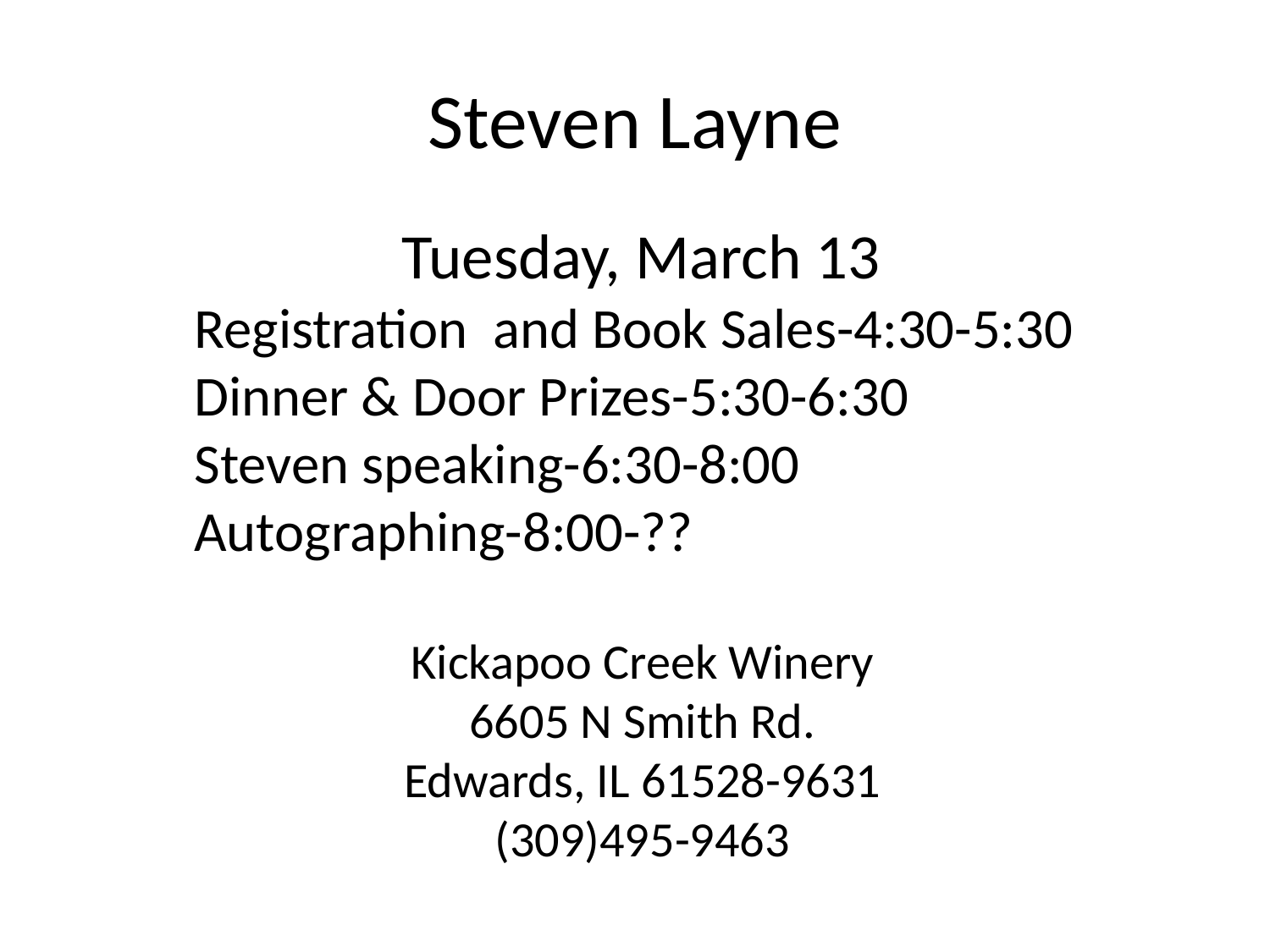

# Steven Layne

Tuesday, March 13
Registration  and Book Sales-4:30-5:30
Dinner & Door Prizes-5:30-6:30
Steven speaking-6:30-8:00
Autographing-8:00-??

Kickapoo Creek Winery
6605 N Smith Rd.
Edwards, IL 61528-9631
(309)495-9463